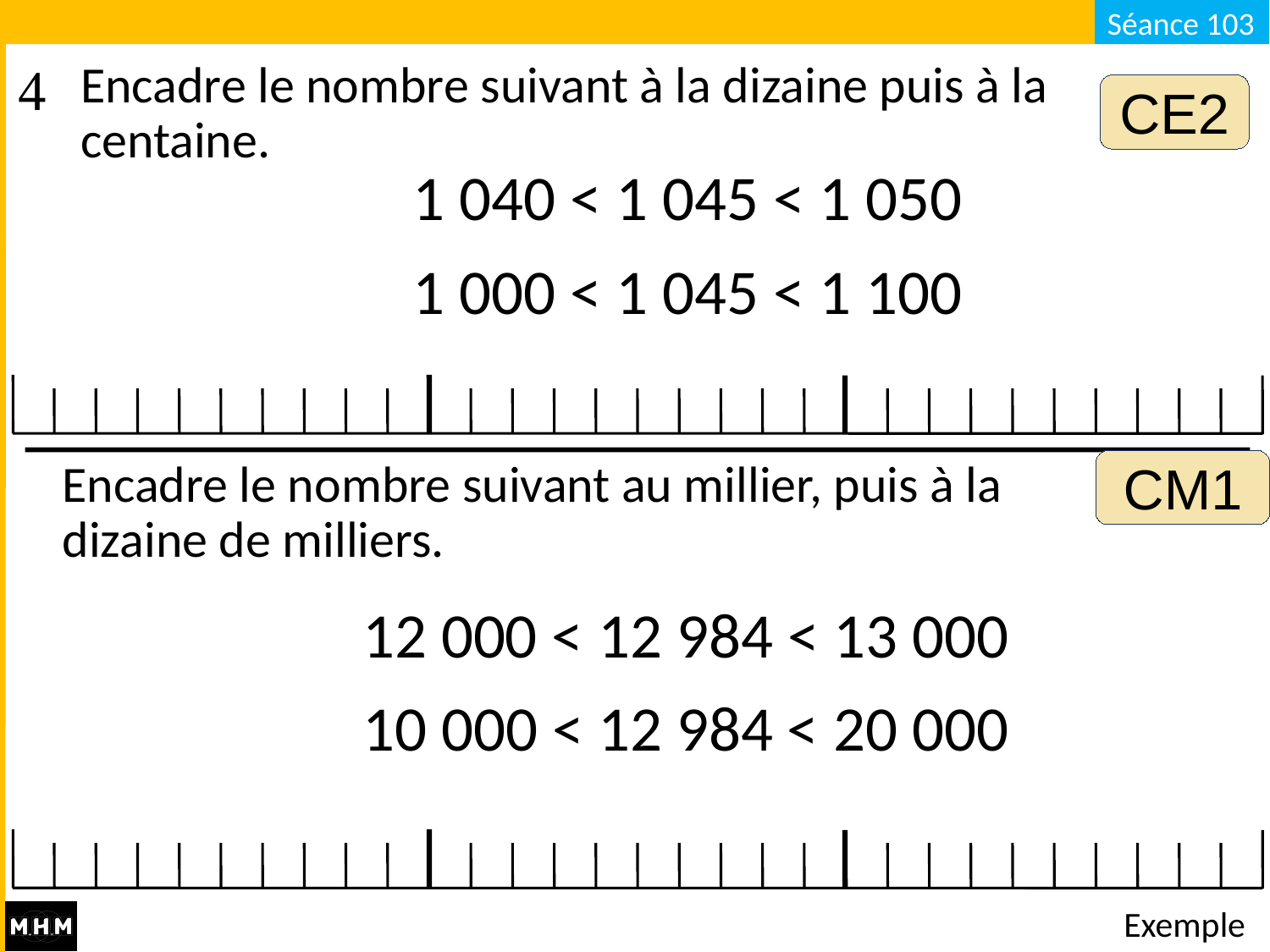

Encadre le nombre suivant à la dizaine puis à la centaine.
CE2
1 040 < 1 045 < 1 050
1 000 < 1 045 < 1 100

CM1
Encadre le nombre suivant au millier, puis à la dizaine de milliers.
12 000 < 12 984 < 13 000
10 000 < 12 984 < 20 000
# Exemple